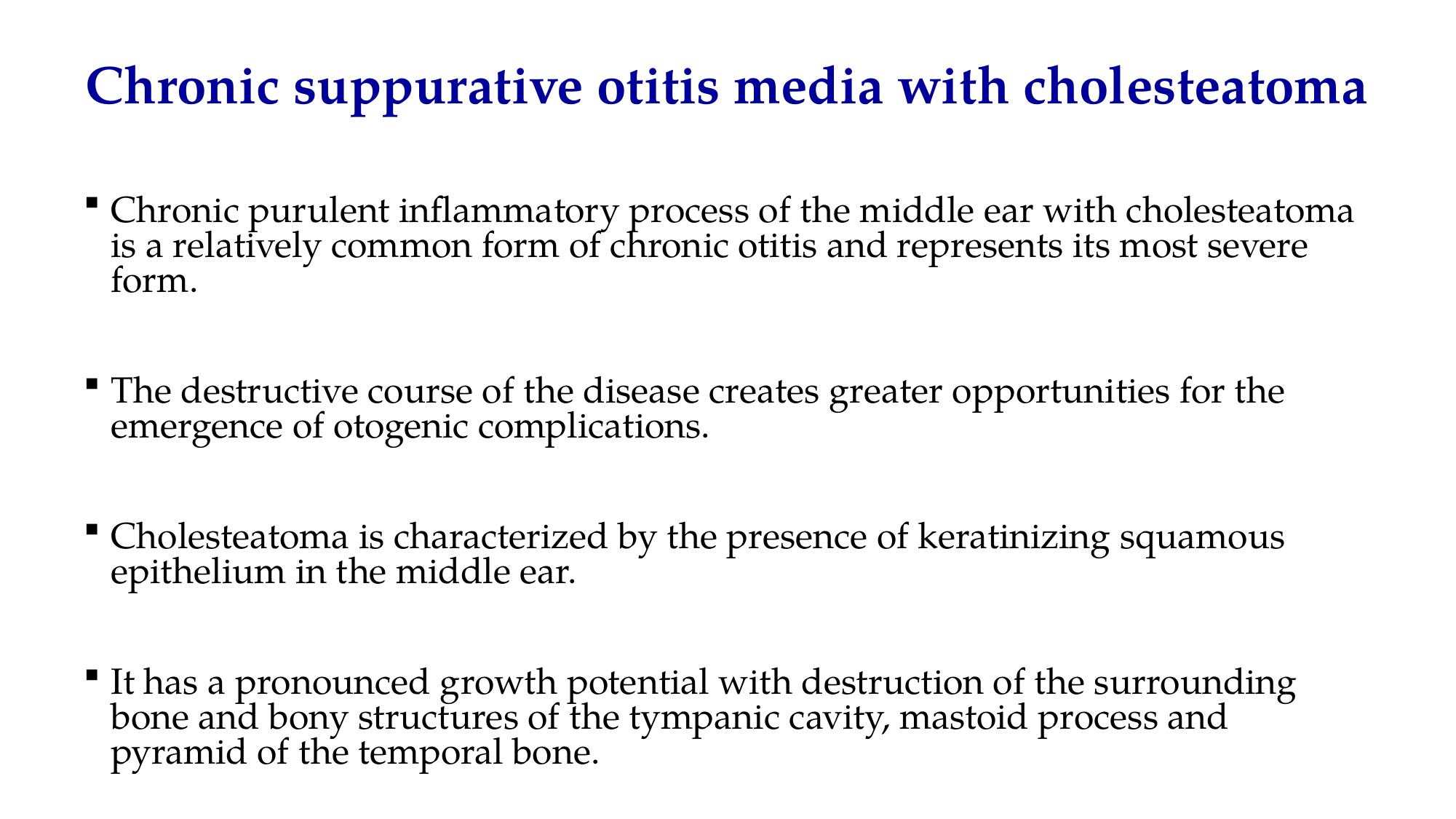

Chronic suppurative otitis media with cholesteatoma
Chronic purulent inflammatory process of the middle ear with cholesteatoma is a relatively common form of chronic otitis and represents its most severe form.

The destructive course of the disease creates greater opportunities for the emergence of otogenic complications.

Cholesteatoma is characterized by the presence of keratinizing squamous epithelium in the middle ear.

It has a pronounced growth potential with destruction of the surrounding bone and bony structures of the tympanic cavity, mastoid process and pyramid of the temporal bone.